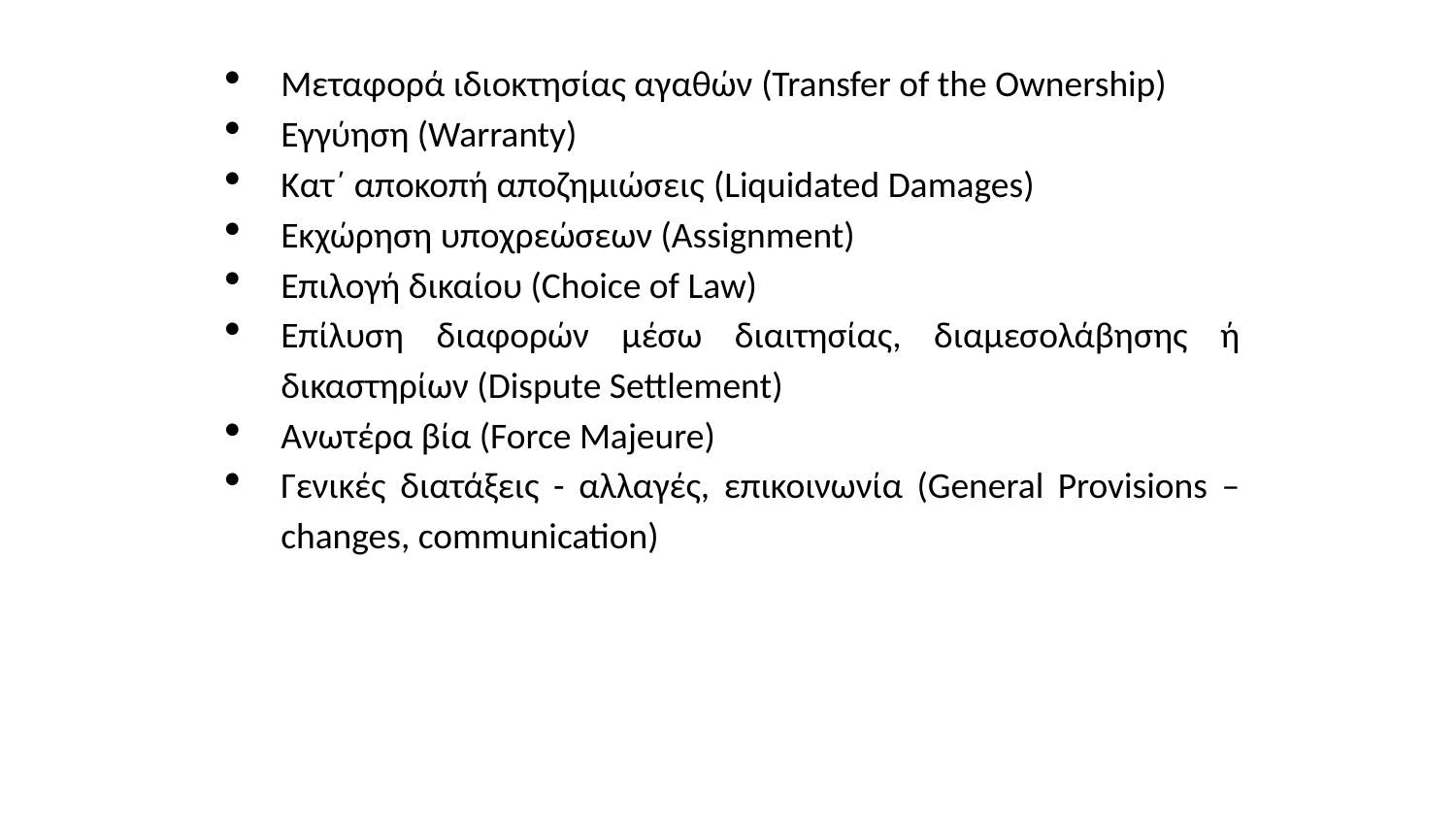

Μεταφορά ιδιοκτησίας αγαθών (Transfer of the Ownership)
Εγγύηση (Warranty)
Κατ΄ αποκοπή αποζημιώσεις (Liquidated Damages)
Εκχώρηση υποχρεώσεων (Assignment)
Επιλογή δικαίου (Choice of Law)
Επίλυση διαφορών μέσω διαιτησίας, διαμεσολάβησης ή δικαστηρίων (Dispute Settlement)
Ανωτέρα βία (Force Majeure)
Γενικές διατάξεις - αλλαγές, επικοινωνία (General Provisions – changes, communication)